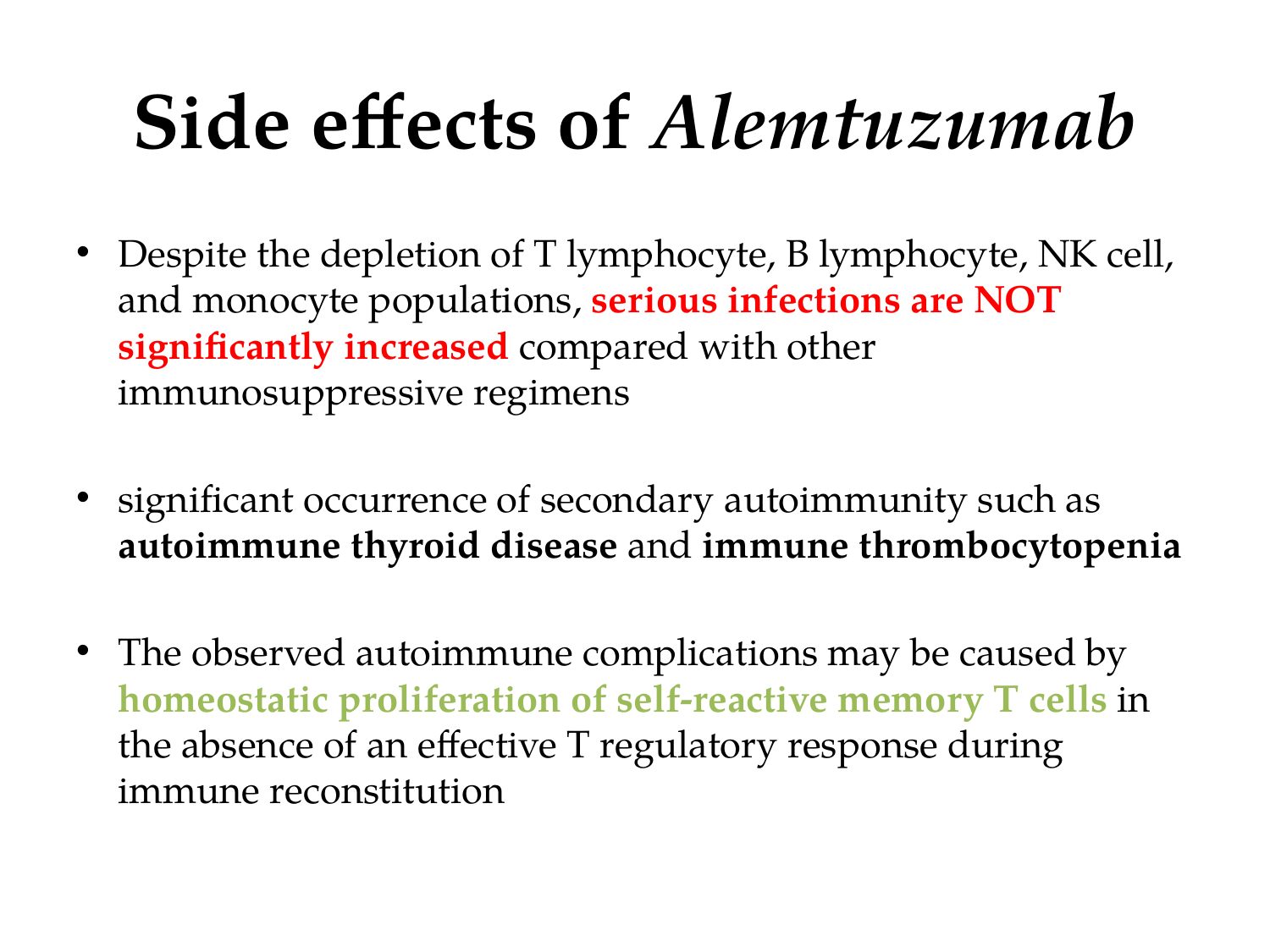

# Side effects of Alemtuzumab
Despite the depletion of T lymphocyte, B lymphocyte, NK cell, and monocyte populations, serious infections are NOT significantly increased compared with other immunosuppressive regimens

significant occurrence of secondary autoimmunity such as autoimmune thyroid disease and immune thrombocytopenia

The observed autoimmune complications may be caused by homeostatic proliferation of self-reactive memory T cells in the absence of an effective T regulatory response during immune reconstitution